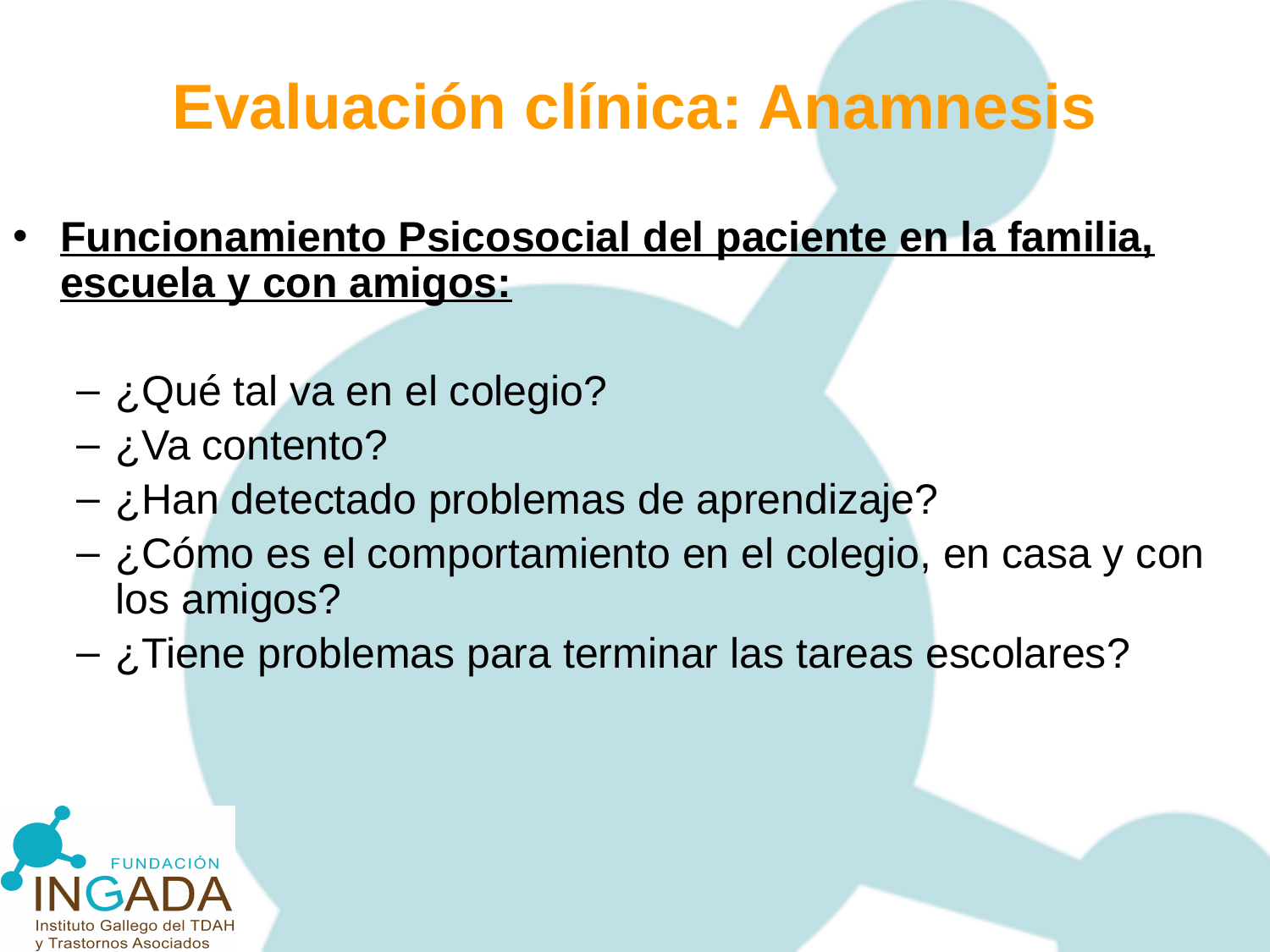

Evaluación clínica: Anamnesis

Funcionamiento Psicosocial del paciente en la familia, escuela y con amigos:

¿Qué tal va en el colegio?
¿Va contento?
¿Han detectado problemas de aprendizaje?
¿Cómo es el comportamiento en el colegio, en casa y con los amigos?
¿Tiene problemas para terminar las tareas escolares?